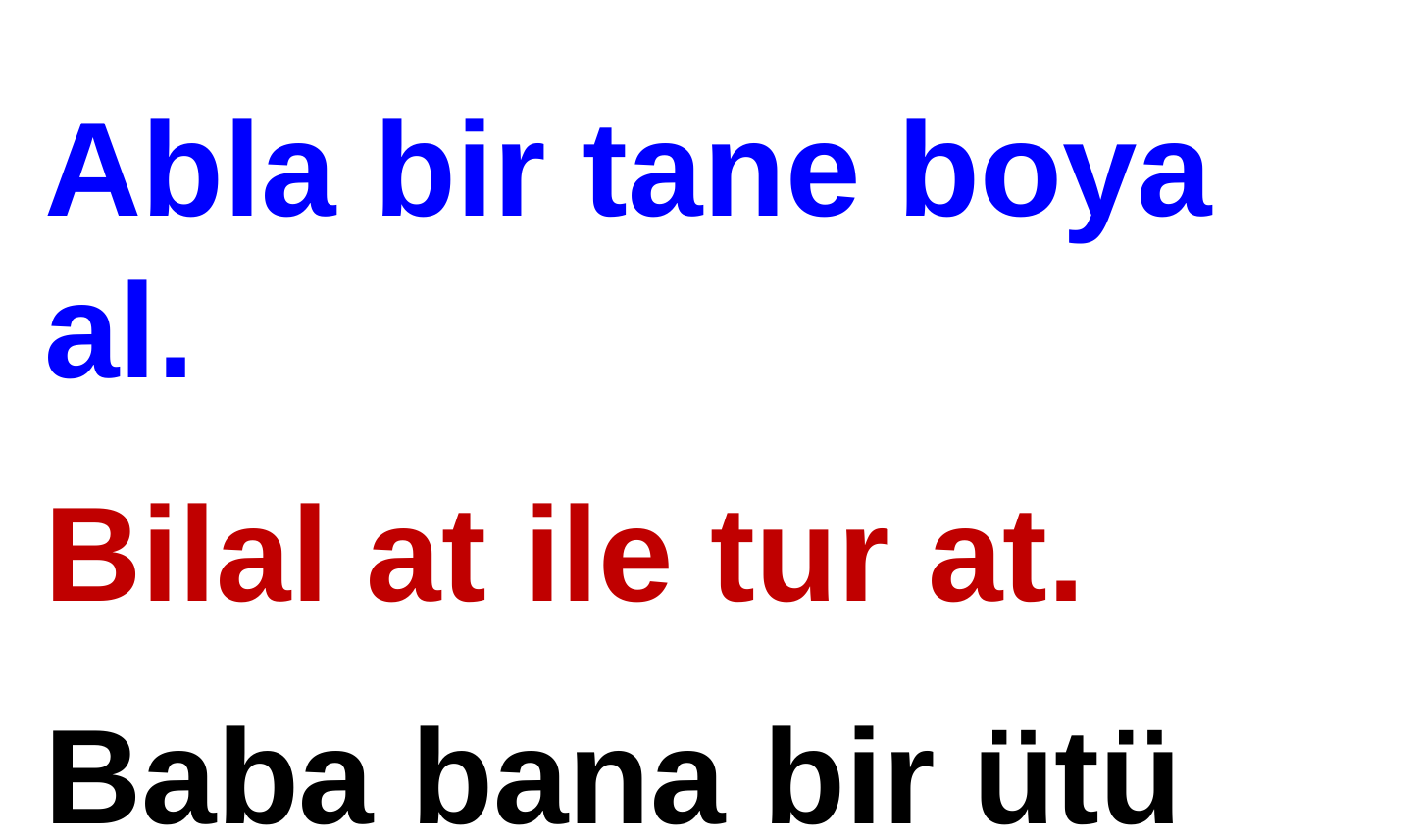

Abla bir tane boya al.

Bilal at ile tur at.

Baba bana bir ütü al.